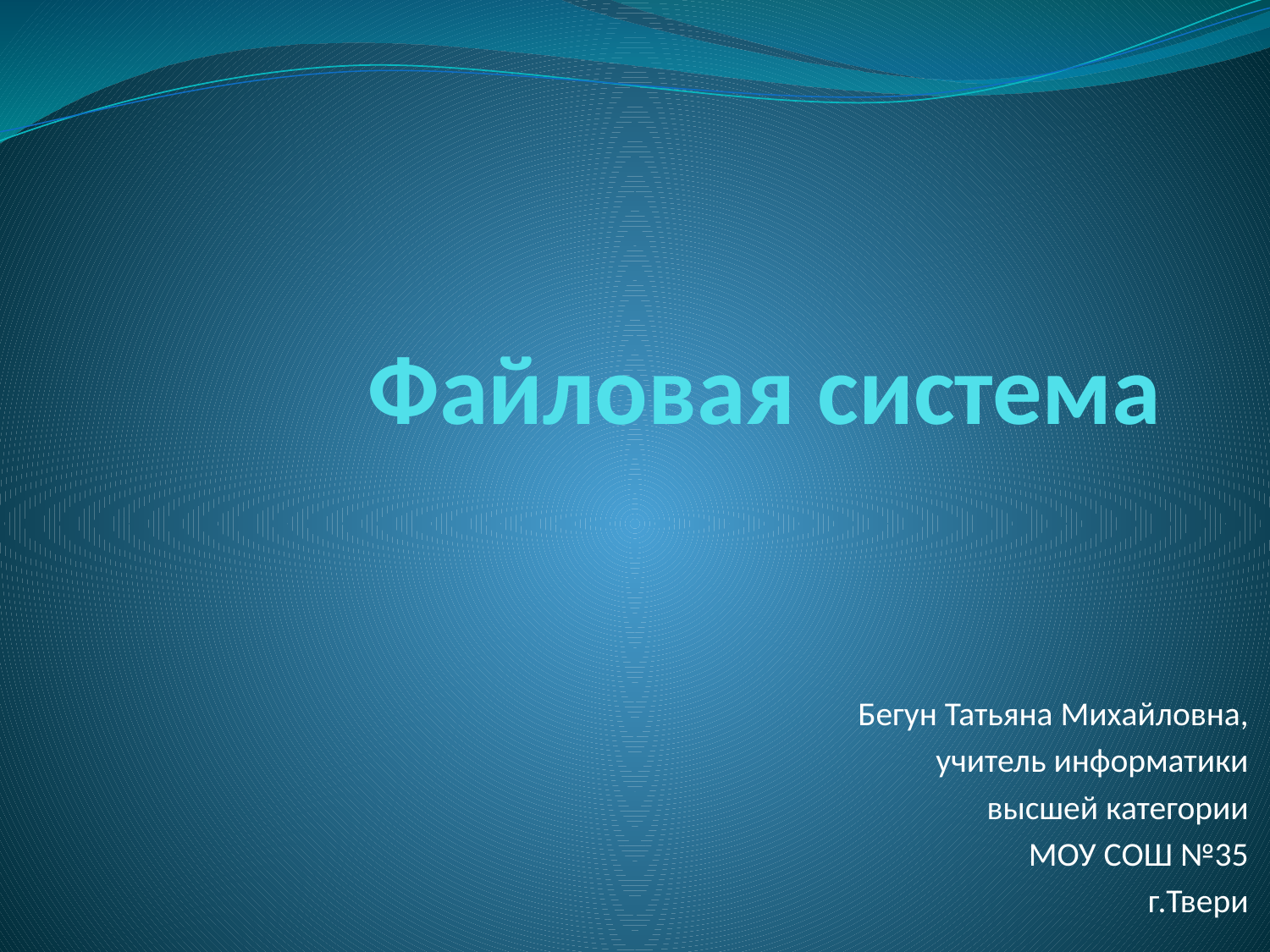

# Файловая система
Бегун Татьяна Михайловна,
учитель информатики
высшей категории
МОУ СОШ №35
г.Твери